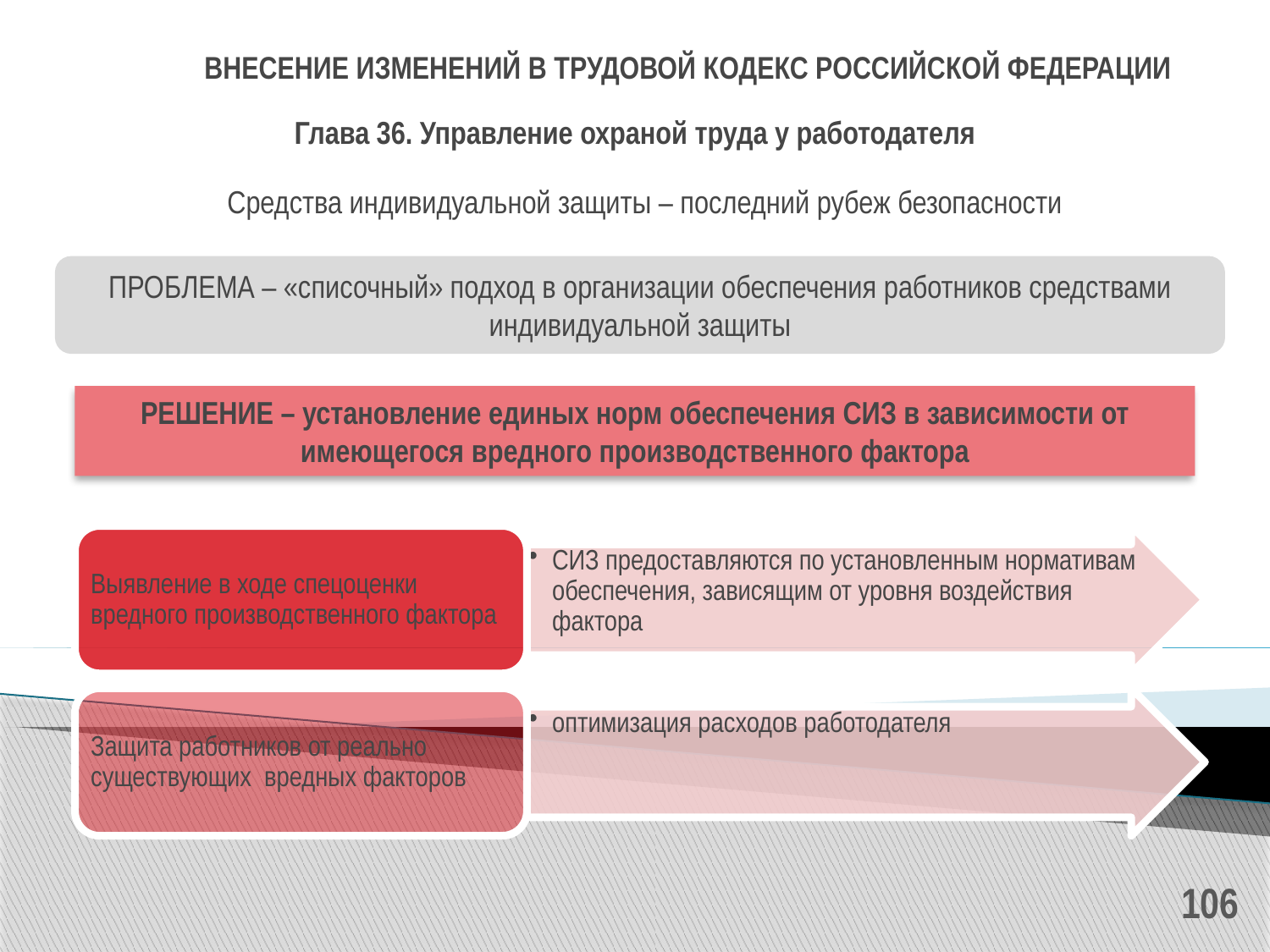

# ВНЕСЕНИЕ ИЗМЕНЕНИЙ В ТРУДОВОЙ КОДЕКС РОССИЙСКОЙ ФЕДЕРАЦИИ
Глава 36. Управление охраной труда у работодателя
Средства индивидуальной защиты – последний рубеж безопасности
ПРОБЛЕМА – «списочный» подход в организации обеспечения работников средствами индивидуальной защиты
РЕШЕНИЕ – установление единых норм обеспечения СИЗ в зависимости от имеющегося вредного производственного фактора
СИЗ предоставляются по установленным нормативам  обеспечения, зависящим от уровня воздействия фактора
Выявление в ходе спецоценки вредного производственного фактора
оптимизация расходов работодателя
Защита работников от реально существующих  вредных факторов
106